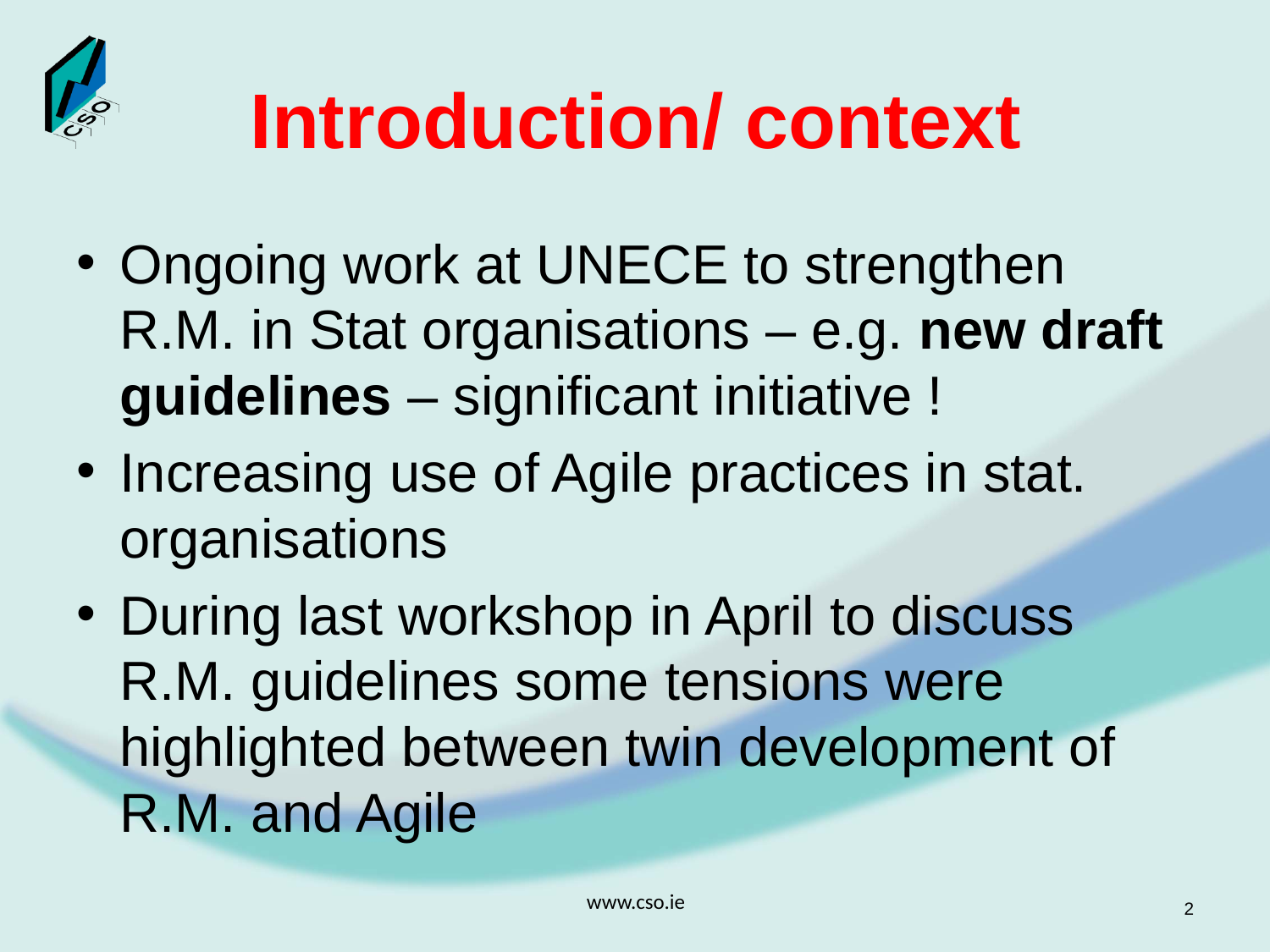

# Introduction/ context
Ongoing work at UNECE to strengthen R.M. in Stat organisations – e.g. new draft guidelines – significant initiative !
Increasing use of Agile practices in stat. organisations
During last workshop in April to discuss R.M. guidelines some tensions were highlighted between twin development of R.M. and Agile
www.cso.ie
2